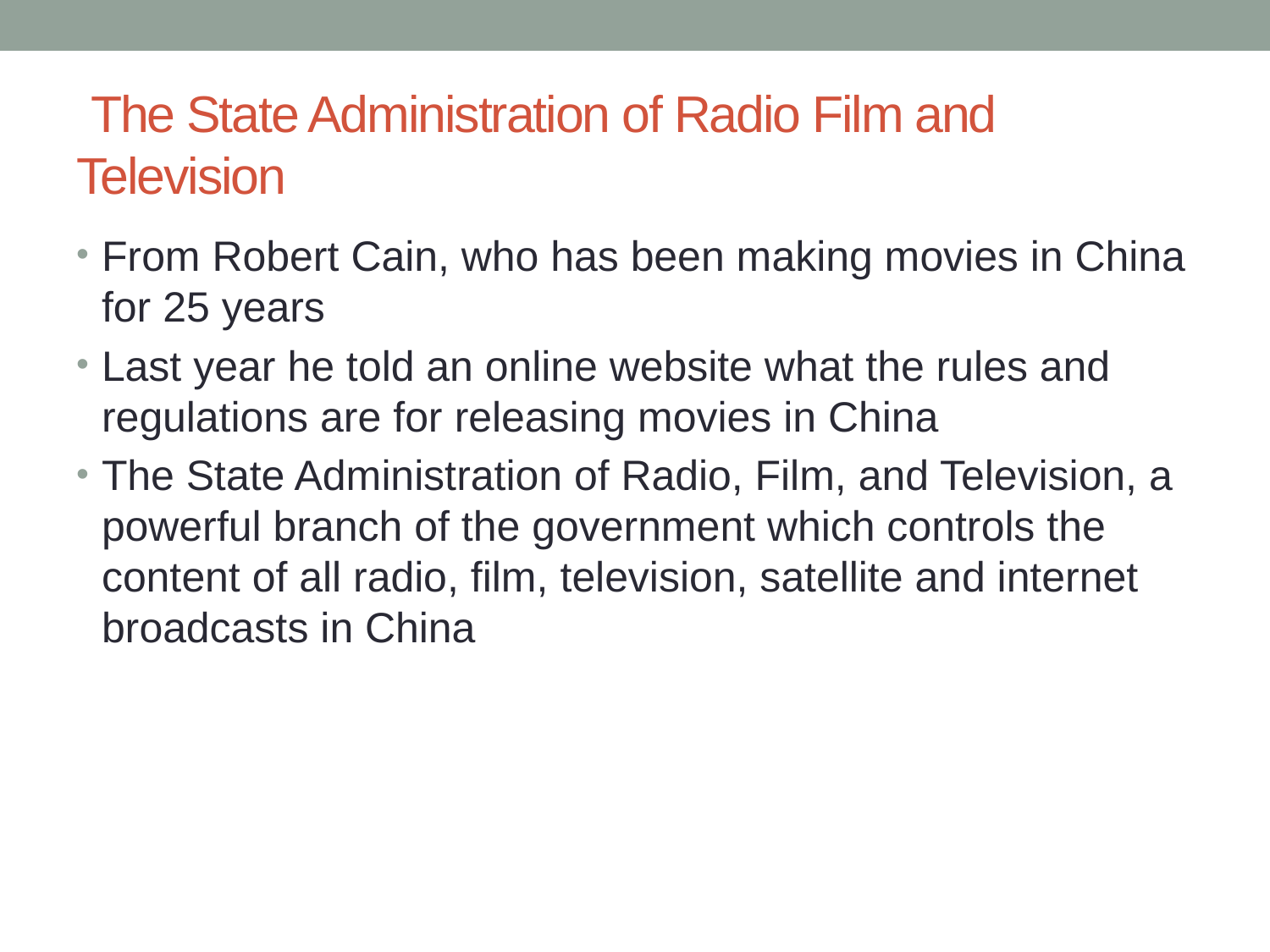

# The State Administration of Radio Film and Television
From Robert Cain, who has been making movies in China for 25 years
Last year he told an online website what the rules and regulations are for releasing movies in China
The State Administration of Radio, Film, and Television, a powerful branch of the government which controls the content of all radio, film, television, satellite and internet broadcasts in China